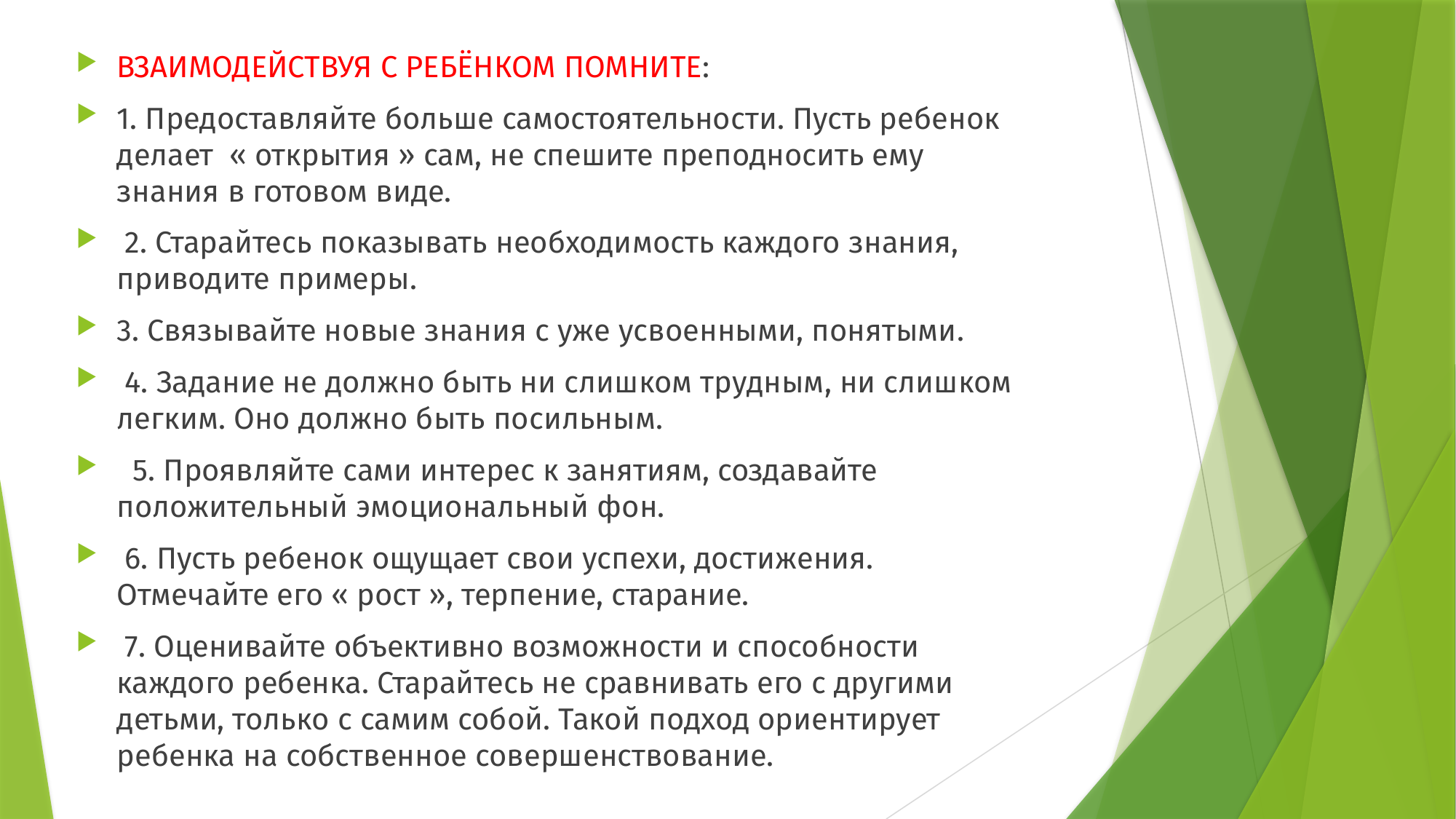

ВЗАИМОДЕЙСТВУЯ С РЕБЁНКОМ ПОМНИТЕ:
1. Предоставляйте больше самостоятельности. Пусть ребенок делает  « открытия » сам, не спешите преподносить ему знания в готовом виде.
 2. Старайтесь показывать необходимость каждого знания, приводите примеры.
3. Связывайте новые знания с уже усвоенными, понятыми.
 4. Задание не должно быть ни слишком трудным, ни слишком легким. Оно должно быть посильным.
  5. Проявляйте сами интерес к занятиям, создавайте положительный эмоциональный фон.
 6. Пусть ребенок ощущает свои успехи, достижения. Отмечайте его « рост », терпение, старание.
 7. Оценивайте объективно возможности и способности каждого ребенка. Старайтесь не сравнивать его с другими детьми, только с самим собой. Такой подход ориентирует ребенка на собственное совершенствование.